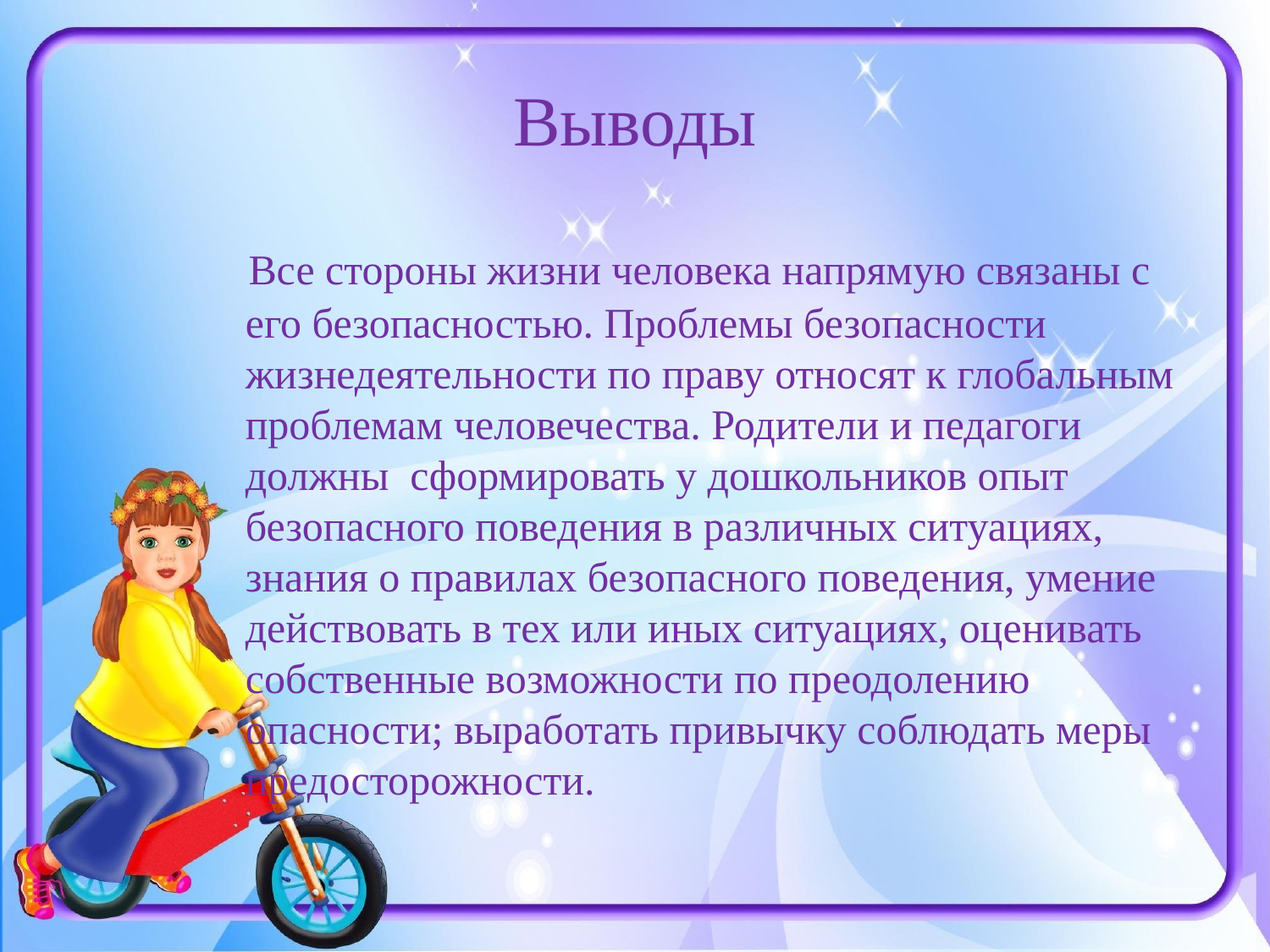

# Выводы
    Все стороны жизни человека напрямую связаны с его безопасностью. Проблемы безопасности жизнедеятельности по праву относят к глобальным проблемам человечества. Родители и педагоги должны  сформировать у дошкольников опыт безопасного поведения в различных ситуациях, знания о правилах безопасного поведения, умение действовать в тех или иных ситуациях, оценивать собственные возможности по преодолению опасности; выработать привычку соблюдать меры предосторожности.